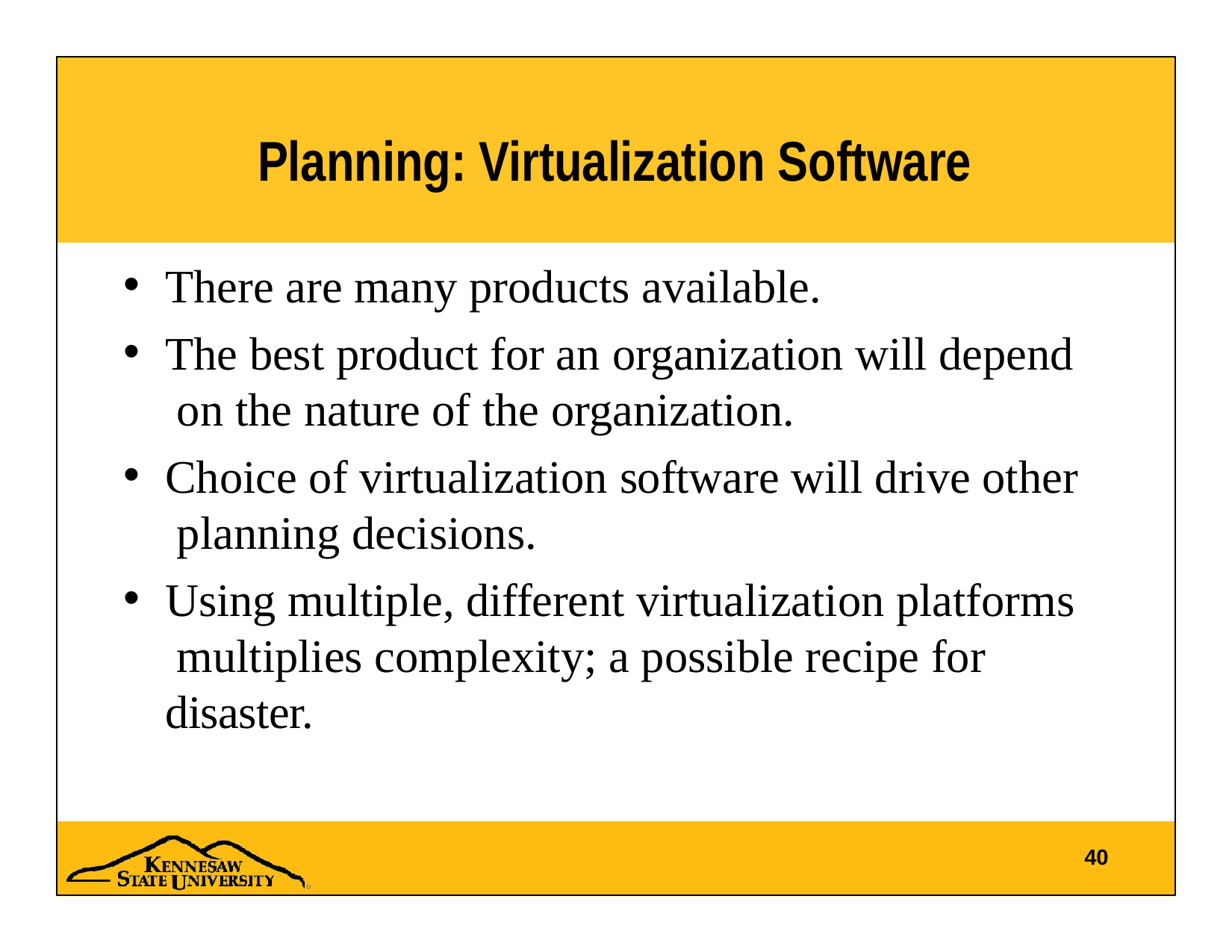

# Planning: Virtualization Software
There are many products available.
The best product for an organization will depend  on the nature of the organization.
Choice of virtualization software will drive other  planning decisions.
Using multiple, different virtualization platforms  multiplies complexity; a possible recipe for  disaster.

40